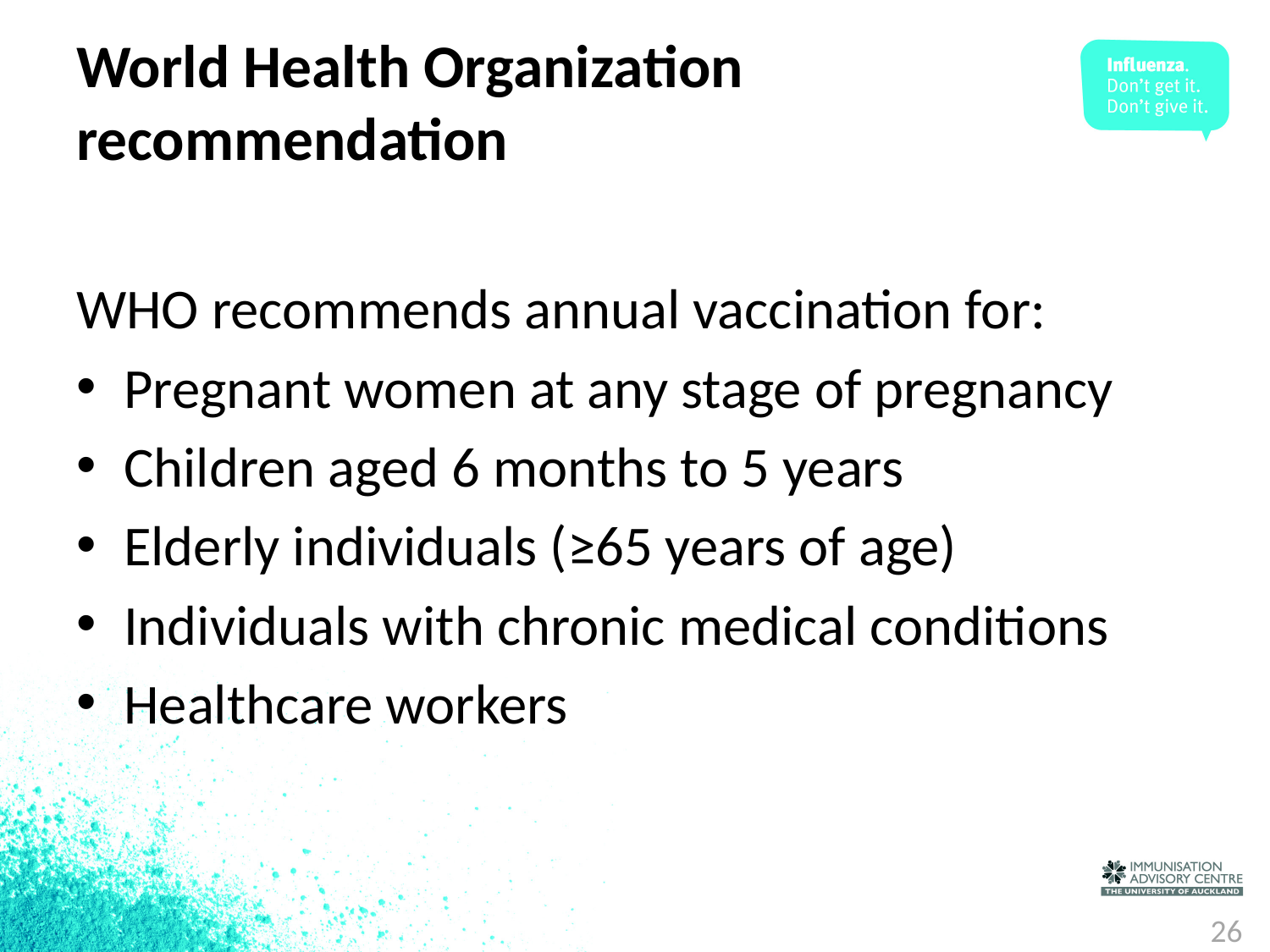

# World Health Organization recommendation
WHO recommends annual vaccination for:
Pregnant women at any stage of pregnancy
Children aged 6 months to 5 years
Elderly individuals (≥65 years of age)
Individuals with chronic medical conditions
Healthcare workers

26